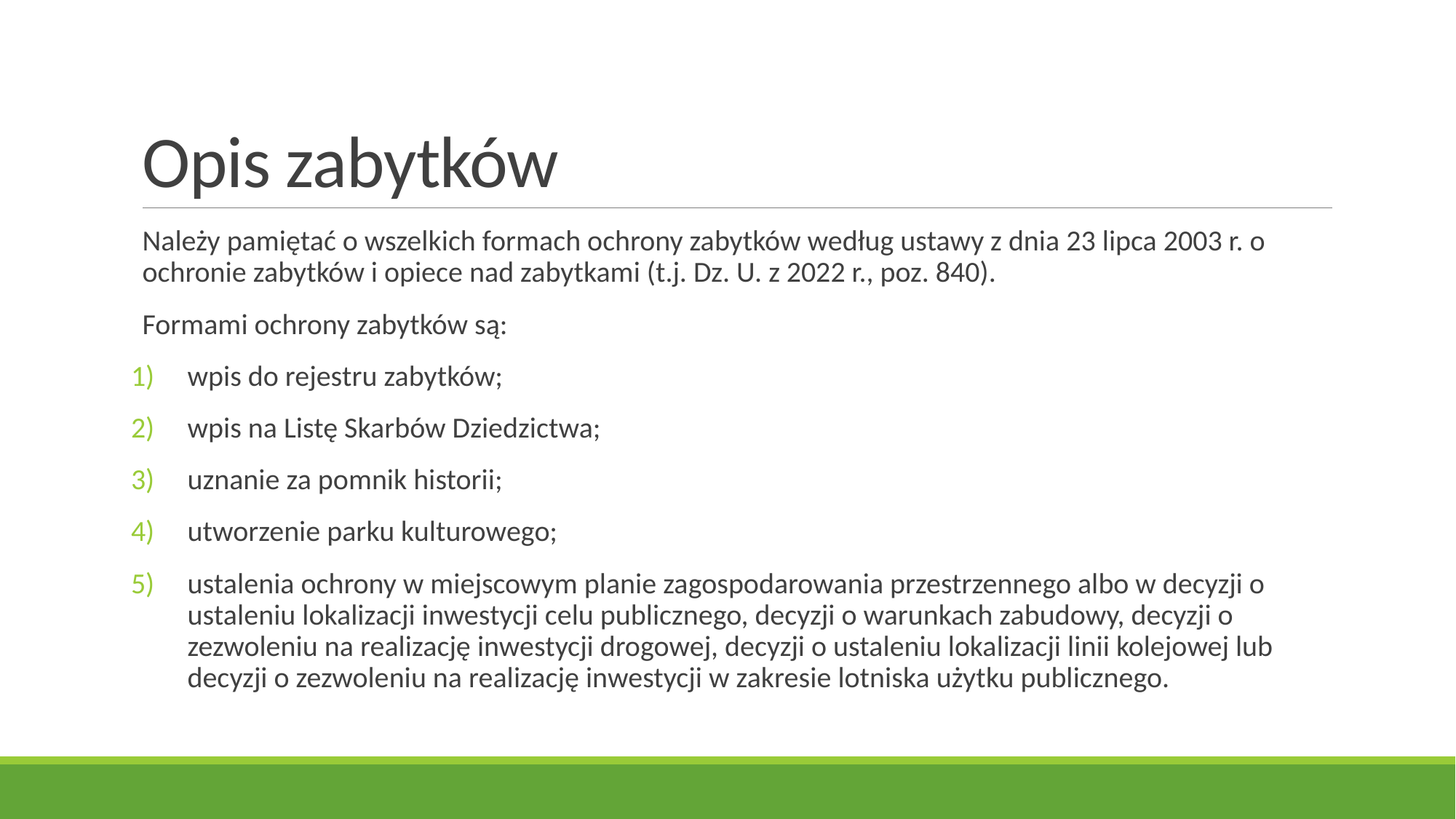

# Opis zabytków
Należy pamiętać o wszelkich formach ochrony zabytków według ustawy z dnia 23 lipca 2003 r. o ochronie zabytków i opiece nad zabytkami (t.j. Dz. U. z 2022 r., poz. 840).
Formami ochrony zabytków są:
wpis do rejestru zabytków;
wpis na Listę Skarbów Dziedzictwa;
uznanie za pomnik historii;
utworzenie parku kulturowego;
ustalenia ochrony w miejscowym planie zagospodarowania przestrzennego albo w decyzji o ustaleniu lokalizacji inwestycji celu publicznego, decyzji o warunkach zabudowy, decyzji o zezwoleniu na realizację inwestycji drogowej, decyzji o ustaleniu lokalizacji linii kolejowej lub decyzji o zezwoleniu na realizację inwestycji w zakresie lotniska użytku publicznego.